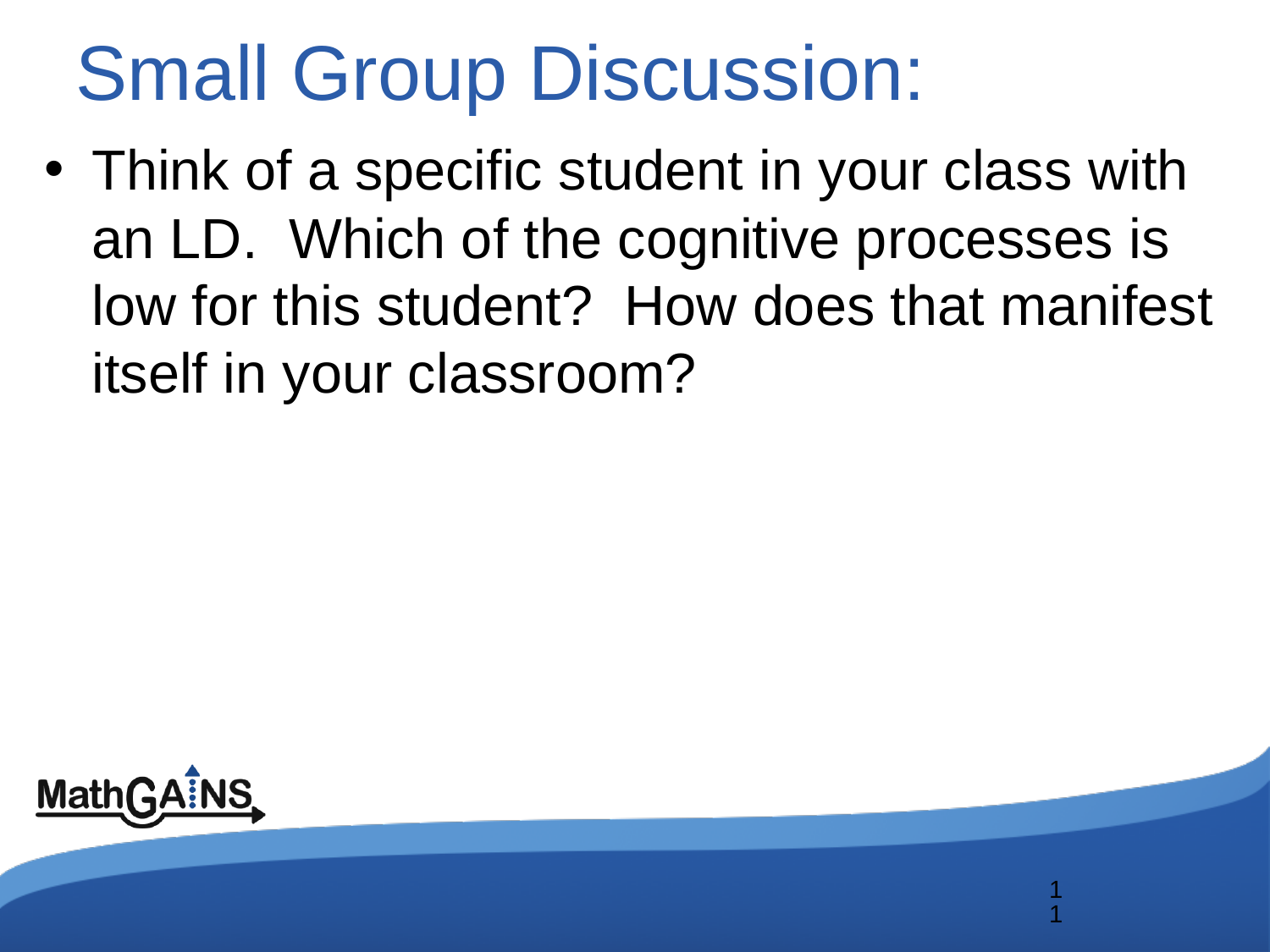

# Small Group Discussion:
Think of a specific student in your class with an LD.  Which of the cognitive processes is low for this student?  How does that manifest itself in your classroom?

11